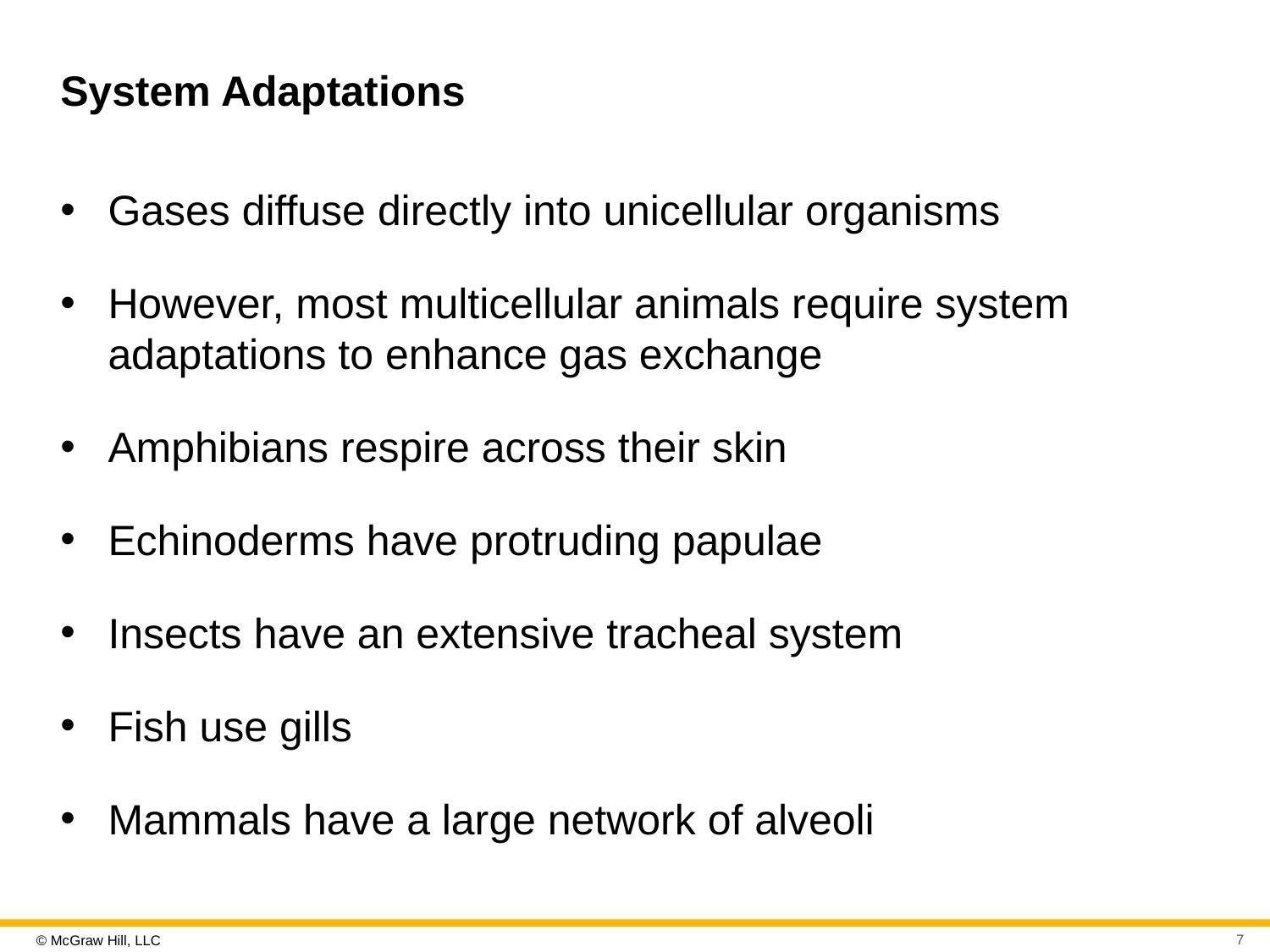

# System Adaptations
Gases diffuse directly into unicellular organisms
However, most multicellular animals require system adaptations to enhance gas exchange
Amphibians respire across their skin
Echinoderms have protruding papulae
Insects have an extensive tracheal system
Fish use gills
Mammals have a large network of alveoli
7